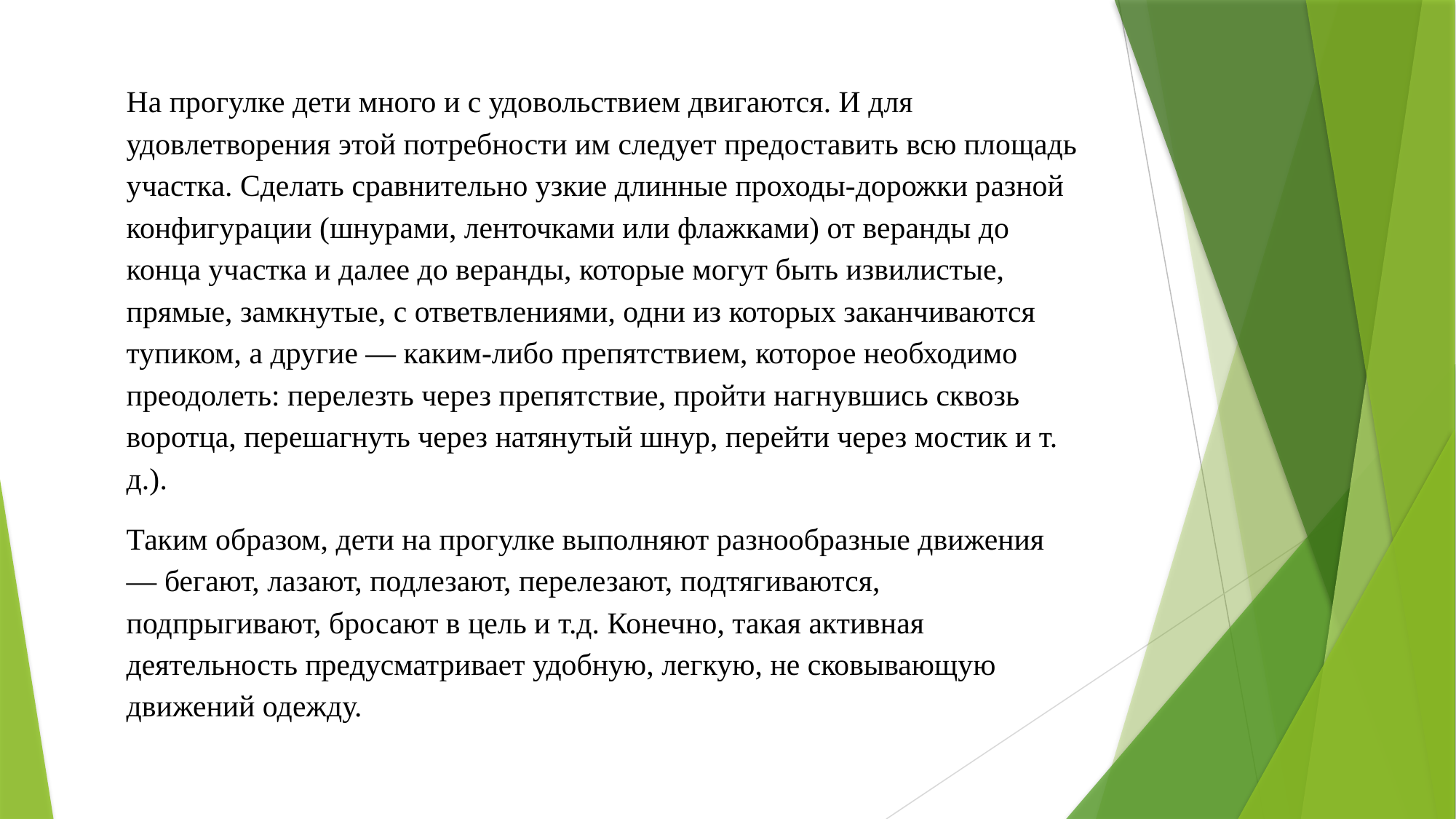

На прогулке дети много и с удовольствием двигаются. И для удовлетворения этой потребности им следует предоставить всю площадь участка. Сделать сравнительно узкие длинные проходы-дорожки разной конфигурации (шнурами, ленточками или флажками) от веранды до конца участка и далее до веранды, которые могут быть извилистые, прямые, замкнутые, с ответвлениями, одни из которых заканчиваются тупиком, а другие — каким-либо препятствием, которое необходимо преодолеть: перелезть через препятствие, пройти нагнувшись сквозь воротца, перешагнуть через натянутый шнур, перейти через мостик и т. д.).
Таким образом, дети на прогулке выполняют разнообразные движения — бегают, лазают, подлезают, перелезают, подтягиваются, подпрыгивают, бросают в цель и т.д. Конечно, такая активная деятельность предусматривает удобную, легкую, не сковывающую движений одежду.